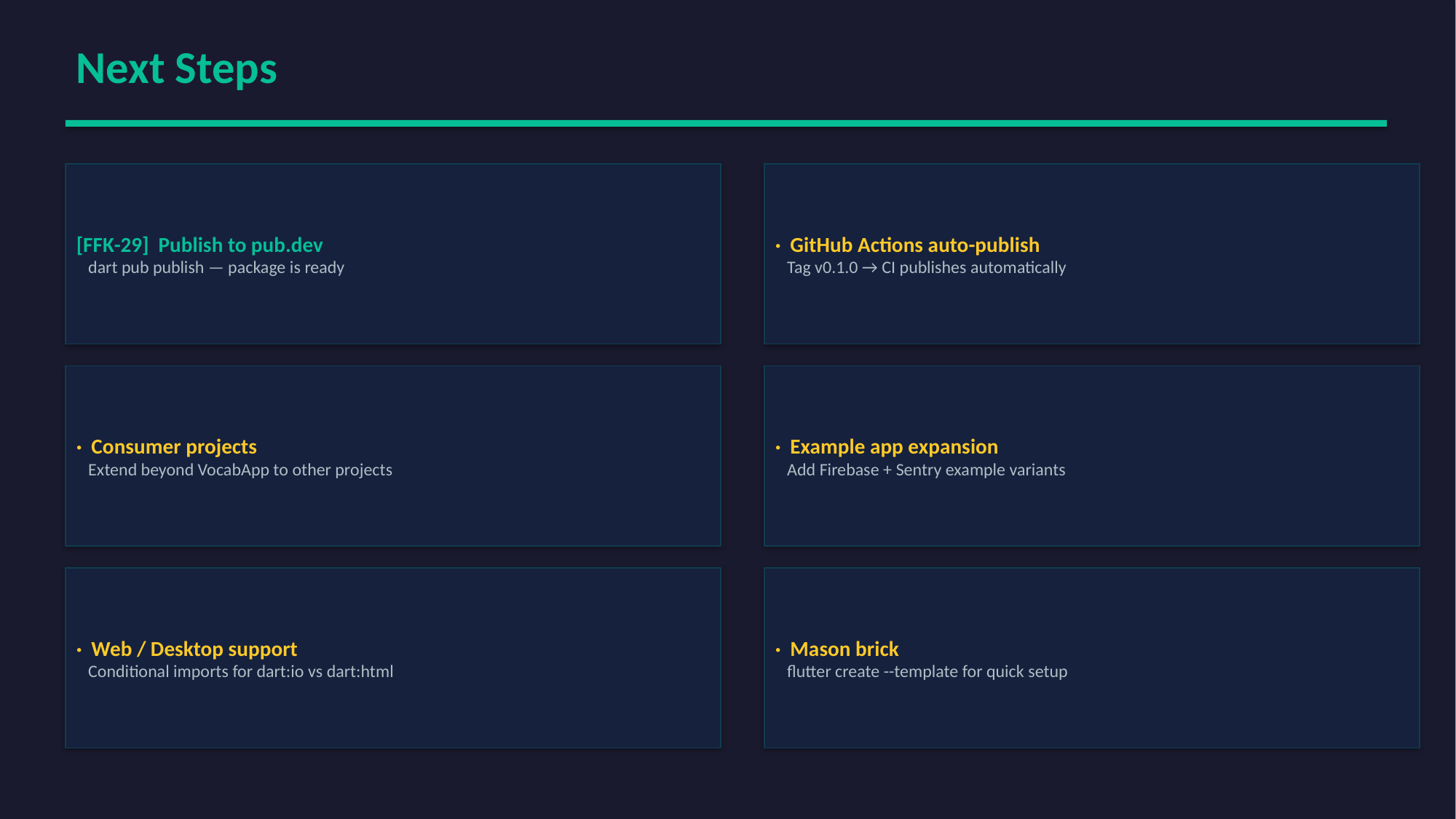

Next Steps

[FFK-29]  Publish to pub.dev
   dart pub publish — package is ready
·  GitHub Actions auto-publish
   Tag v0.1.0 → CI publishes automatically
·  Consumer projects
   Extend beyond VocabApp to other projects
·  Example app expansion
   Add Firebase + Sentry example variants
·  Web / Desktop support
   Conditional imports for dart:io vs dart:html
·  Mason brick
   flutter create --template for quick setup